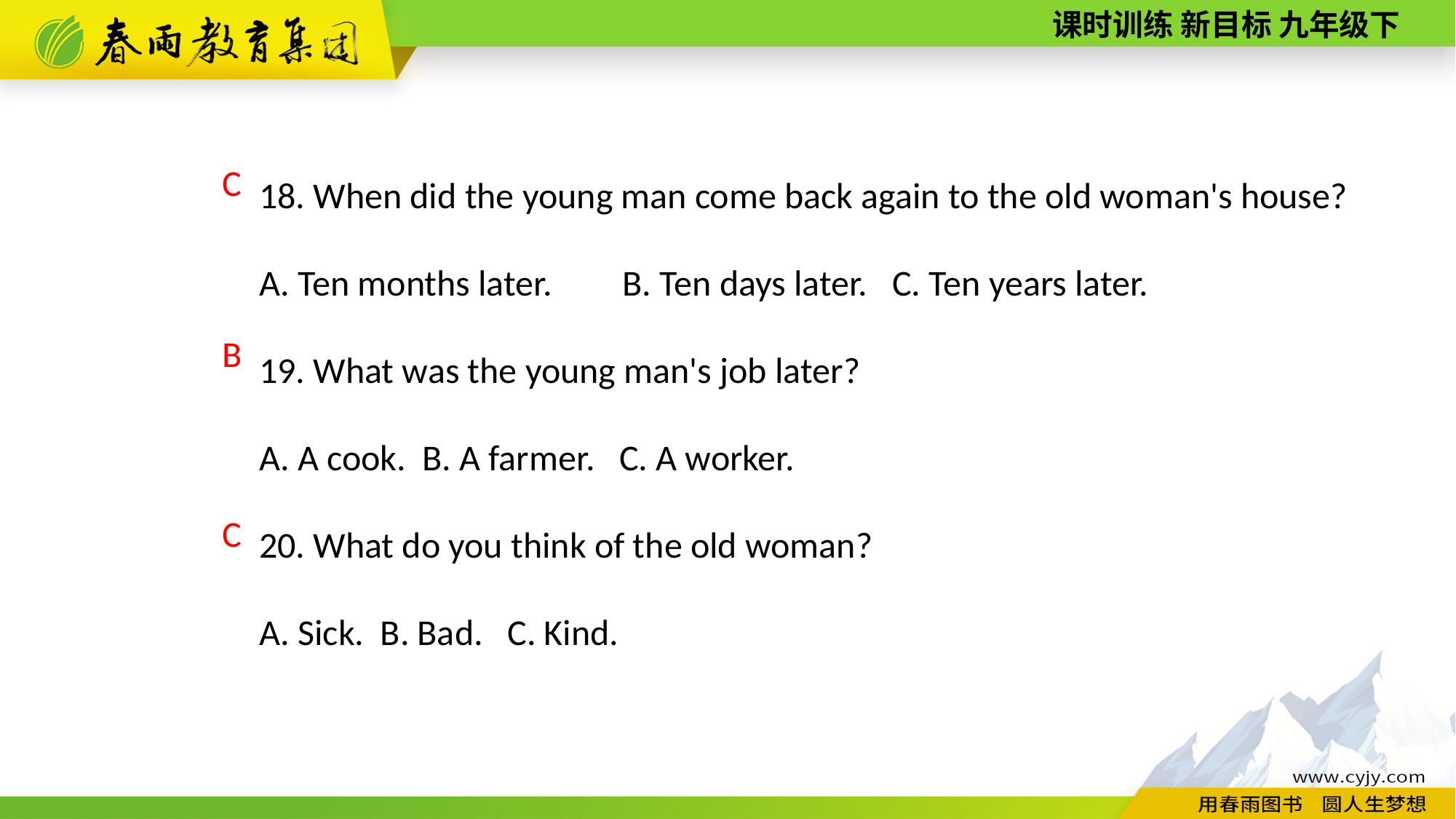

18. When did the young man come back again to the old woman's house?
A. Ten months later.  　B. Ten days later.   C. Ten years later.
19. What was the young man's job later?
A. A cook.  B. A farmer.   C. A worker.
20. What do you think of the old woman?
A. Sick.  B. Bad.   C. Kind.
C
B
C